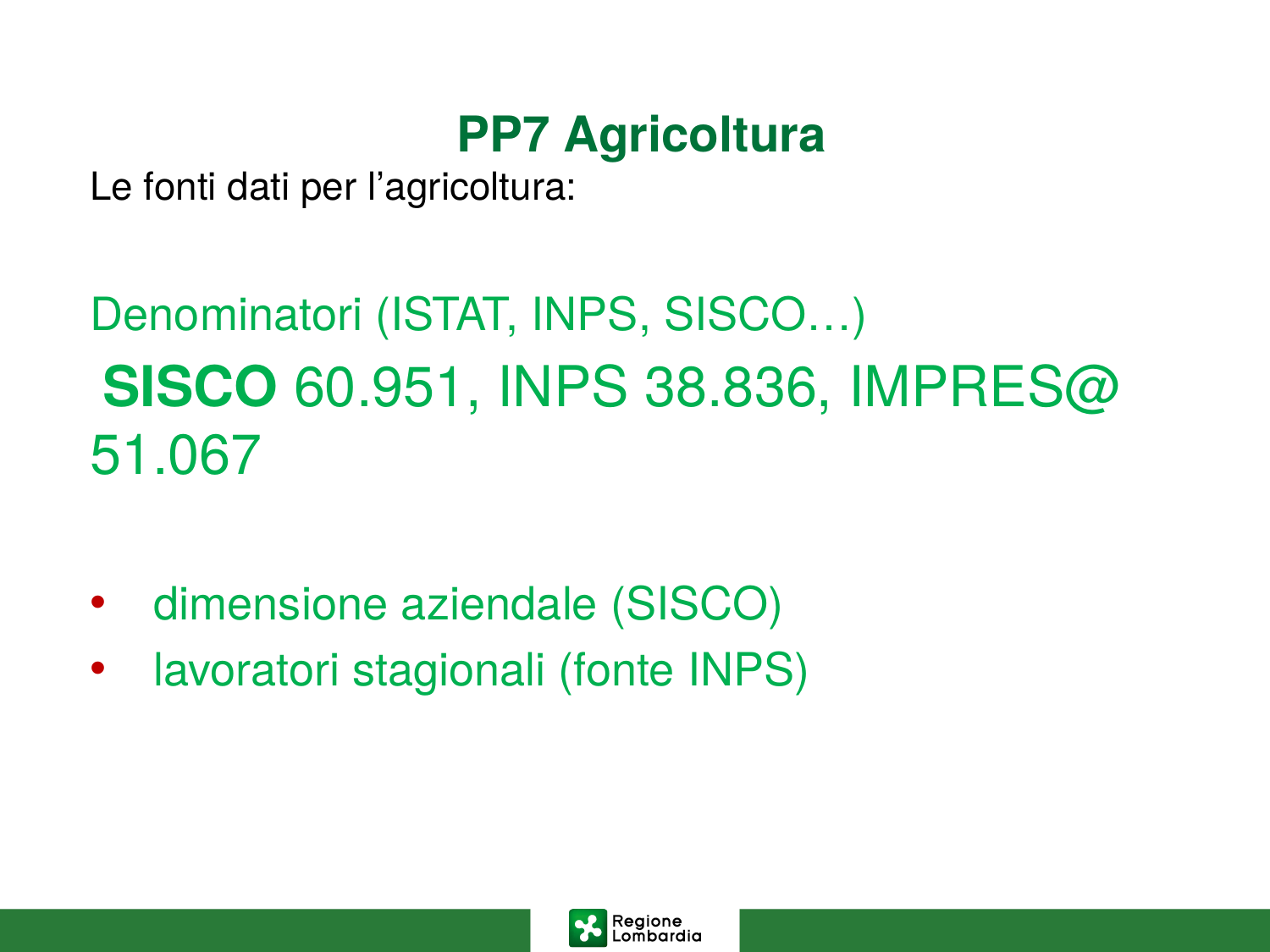

PP7 Agricoltura
Le fonti dati per l’agricoltura:

Denominatori (ISTAT, INPS, SISCO…)
 SISCO 60.951, INPS 38.836, IMPRES@ 51.067

dimensione aziendale (SISCO)
lavoratori stagionali (fonte INPS)